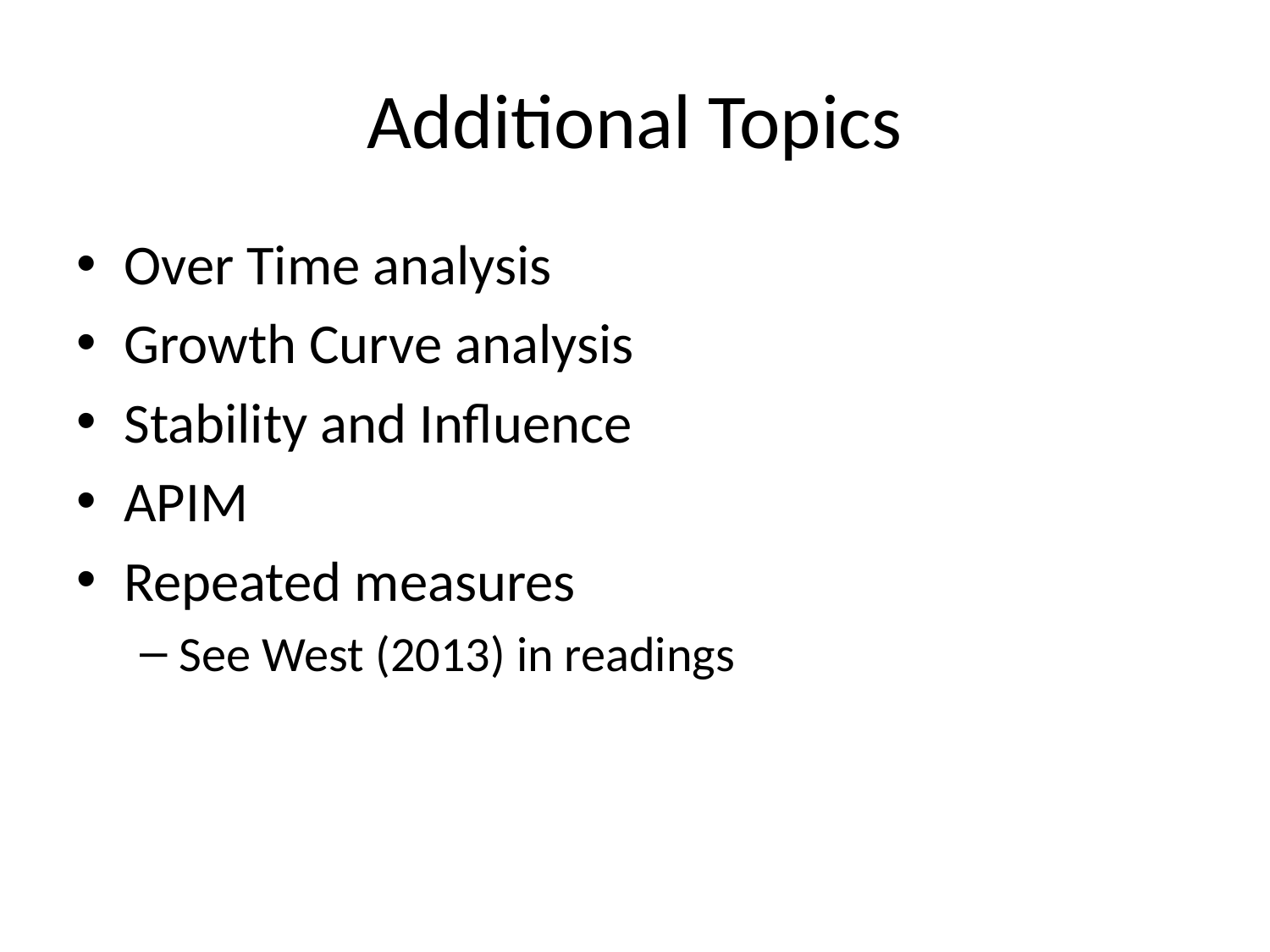

# Additional Topics
Over Time analysis
Growth Curve analysis
Stability and Influence
APIM
Repeated measures
See West (2013) in readings